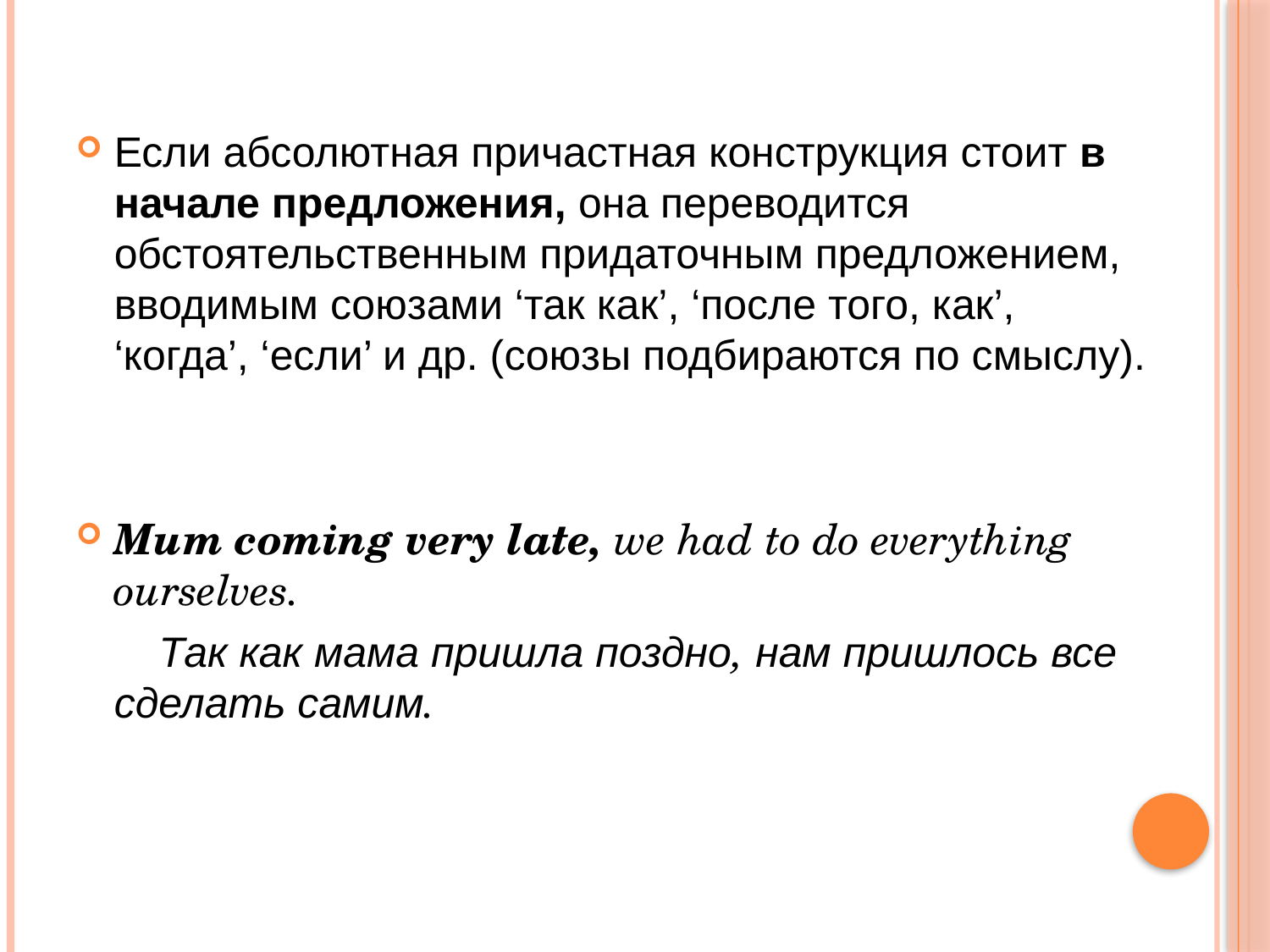

Если абсолютная причастная конструкция стоит в начале предложения, она переводится обстоятельственным придаточным предложением, вводимым союзами ‘так как’, ‘после того, как’, ‘когда’, ‘если’ и др. (союзы подбираются по смыслу).

Mum coming very late, we had to do everything ourselves.
       Так как мама пришла поздно, нам пришлось все сделать самим.